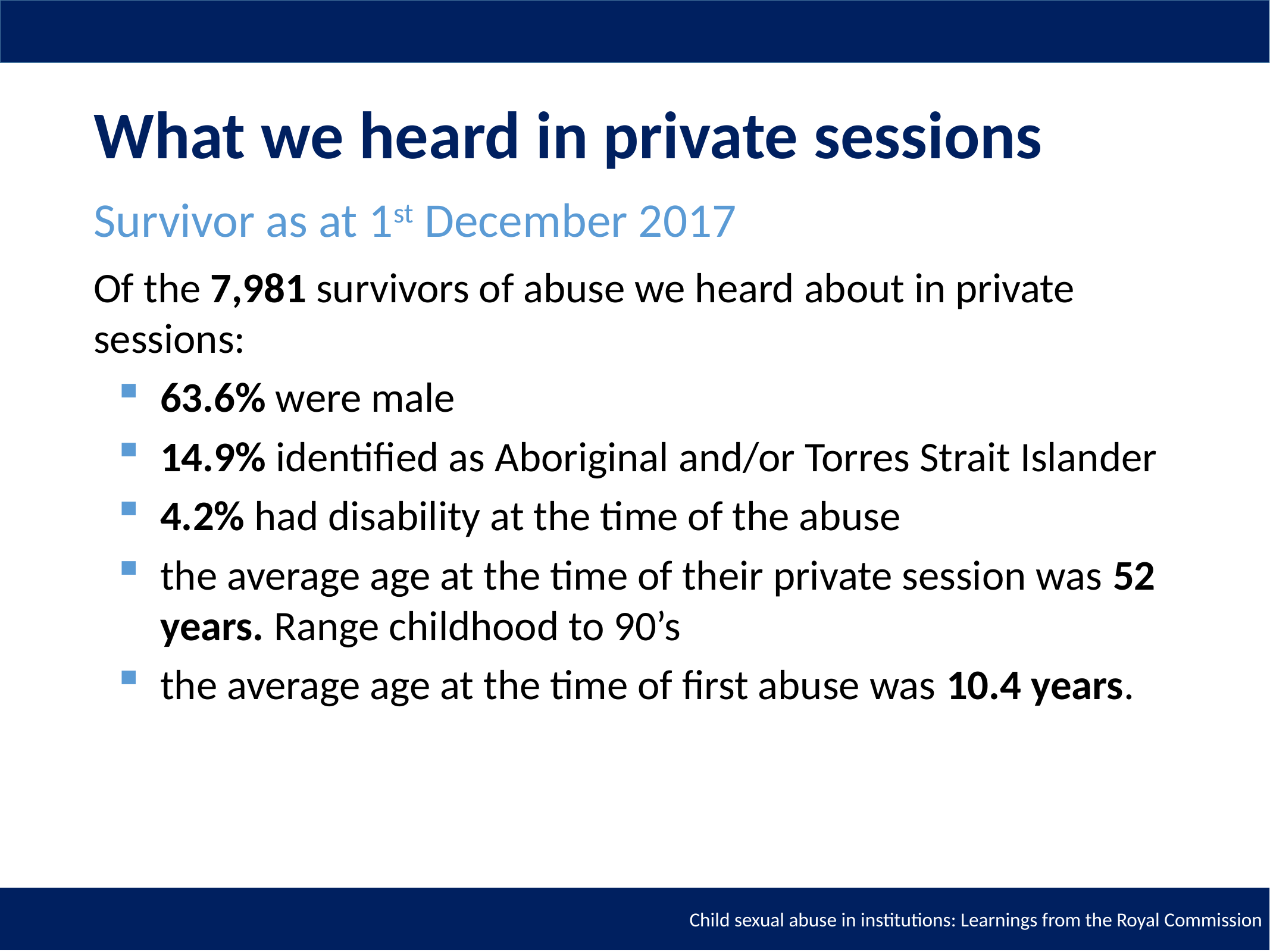

# What we heard in private sessions
Survivor as at 1st December 2017
Of the 7,981 survivors of abuse we heard about in private sessions:
63.6% were male
14.9% identified as Aboriginal and/or Torres Strait Islander
4.2% had disability at the time of the abuse
the average age at the time of their private session was 52 years. Range childhood to 90’s
the average age at the time of first abuse was 10.4 years.

Child sexual abuse in institutions: Learnings from the Royal Commission